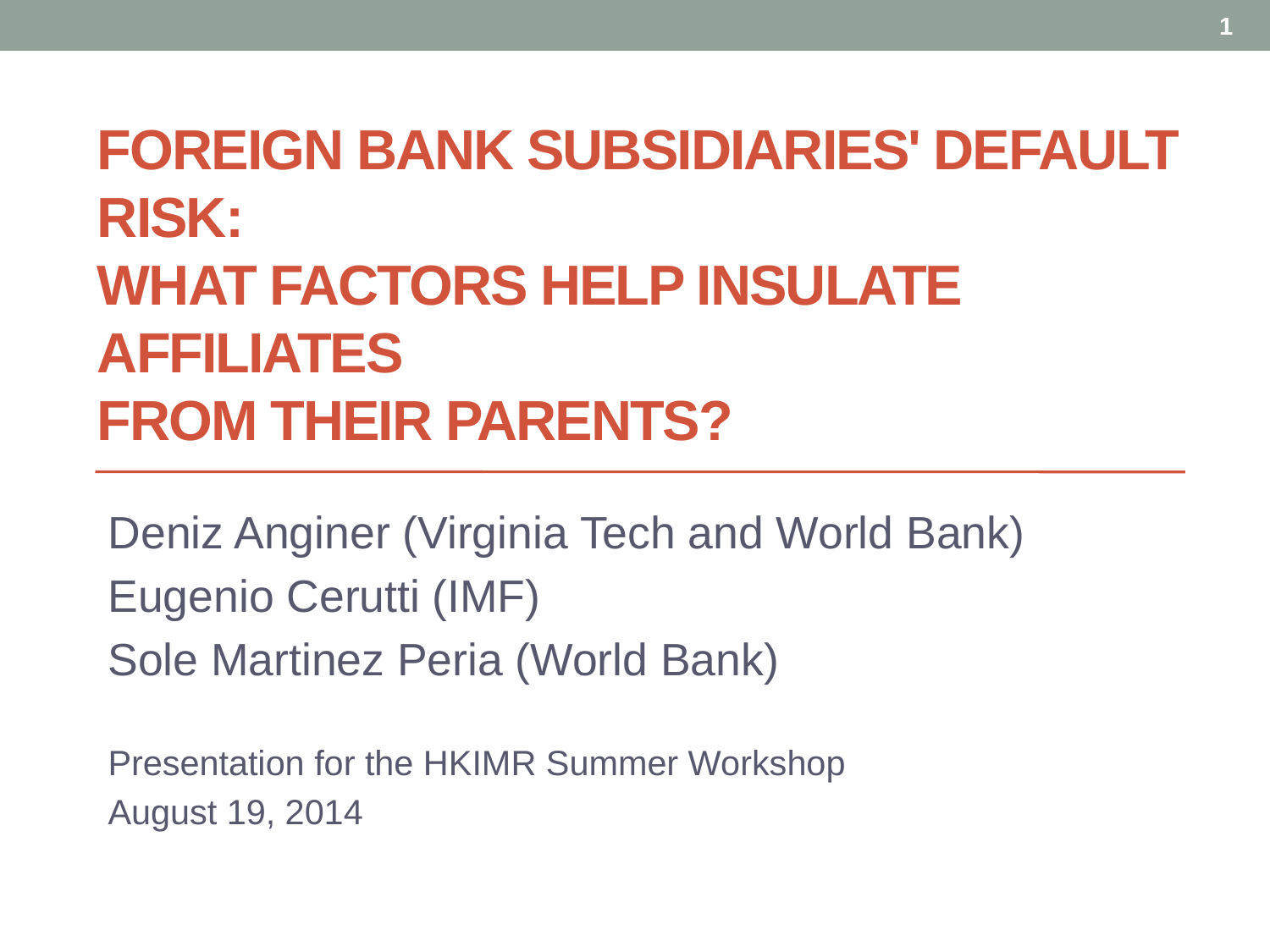

1
# Foreign Bank Subsidiaries' Default Risk: What Factors Help Insulate Affiliates from their Parents?
Deniz Anginer (Virginia Tech and World Bank)
Eugenio Cerutti (IMF)
Sole Martinez Peria (World Bank)

Presentation for the HKIMR Summer Workshop
August 19, 2014